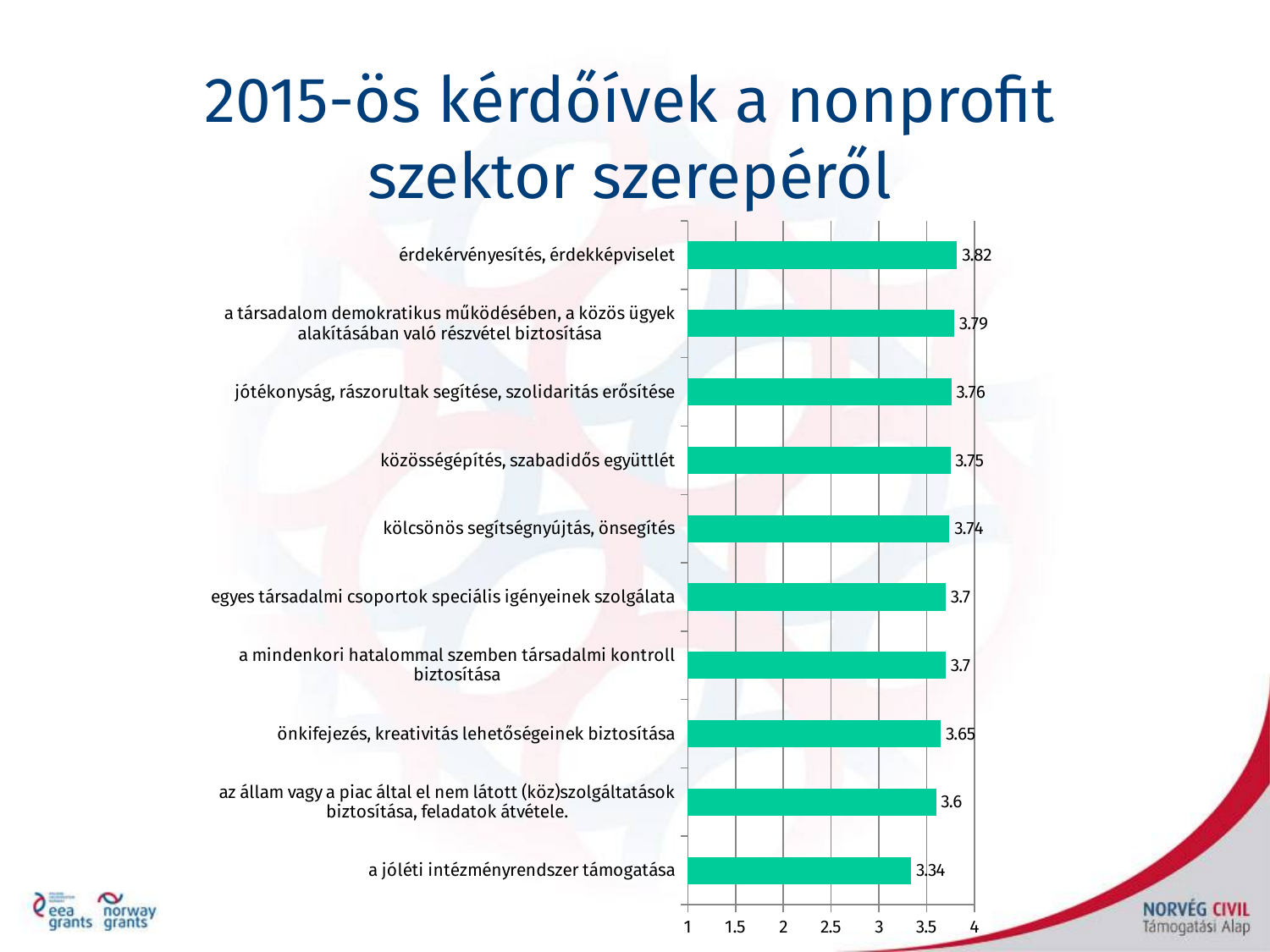

# 2015-ös kérdőívek a nonprofit szektor szerepéről

### Chart

| Category | összesen |
|---|---|
| a jóléti intézményrendszer támogatása | 3.34 |
| az állam vagy a piac által el nem látott (köz)szolgáltatások biztosítása, feladatok átvétele. | 3.6 |
| önkifejezés, kreativitás lehetőségeinek biztosítása | 3.65 |
| a mindenkori hatalommal szemben társadalmi kontroll biztosítása | 3.7 |
| egyes társadalmi csoportok speciális igényeinek szolgálata | 3.7 |
| kölcsönös segítségnyújtás, önsegítés | 3.74 |
| közösségépítés, szabadidős együttlét | 3.75 |
| jótékonyság, rászorultak segítése, szolidaritás erősítése | 3.7600000000000002 |
| a társadalom demokratikus működésében, a közös ügyek alakításában való részvétel biztosítása | 3.79 |
| érdekérvényesítés, érdekképviselet | 3.82 |